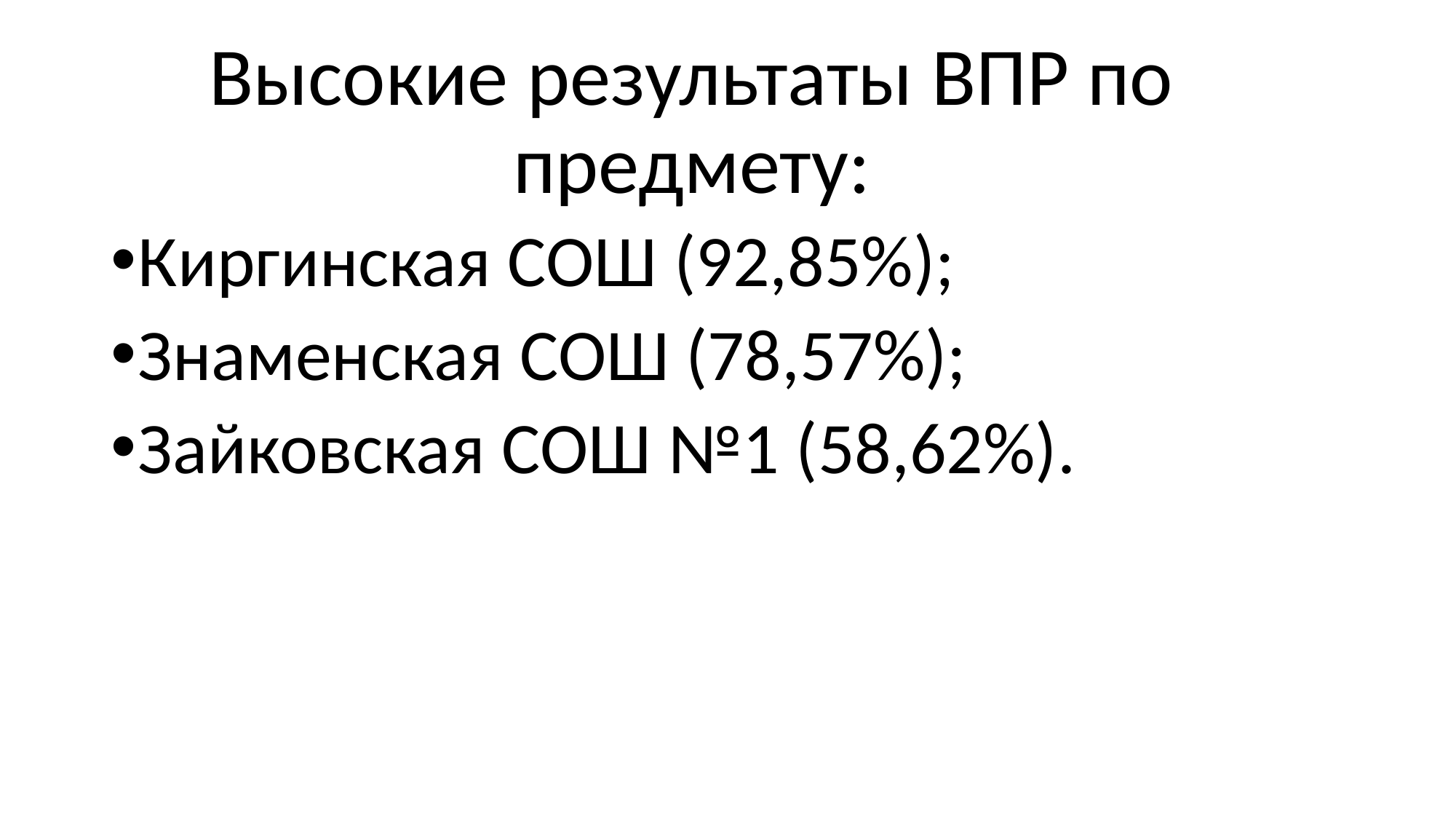

# Высокие результаты ВПР по предмету:
Киргинская СОШ (92,85%);
Знаменская СОШ (78,57%);
Зайковская СОШ №1 (58,62%).